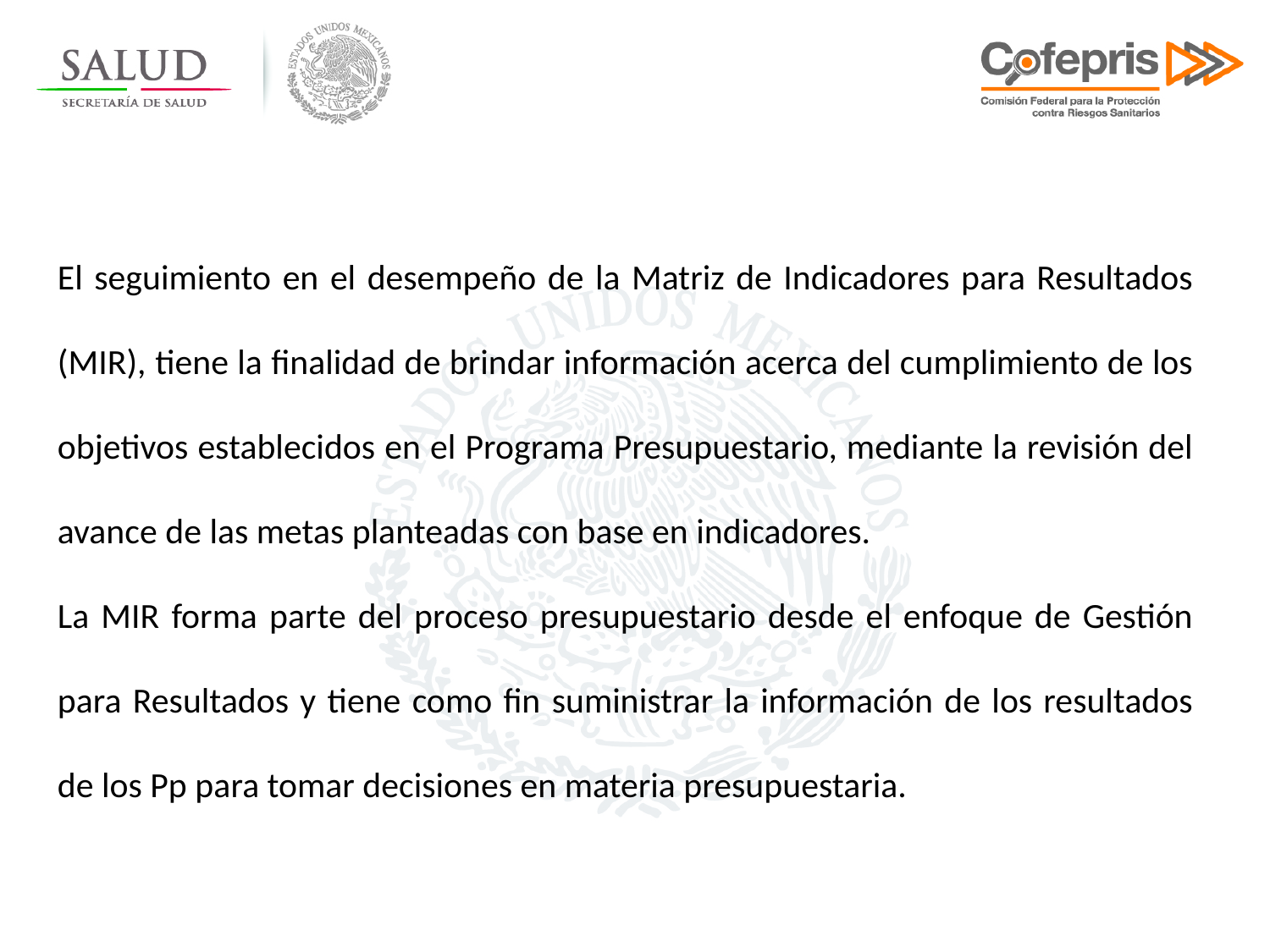

El seguimiento en el desempeño de la Matriz de Indicadores para Resultados (MIR), tiene la finalidad de brindar información acerca del cumplimiento de los objetivos establecidos en el Programa Presupuestario, mediante la revisión del avance de las metas planteadas con base en indicadores.
La MIR forma parte del proceso presupuestario desde el enfoque de Gestión para Resultados y tiene como fin suministrar la información de los resultados de los Pp para tomar decisiones en materia presupuestaria.